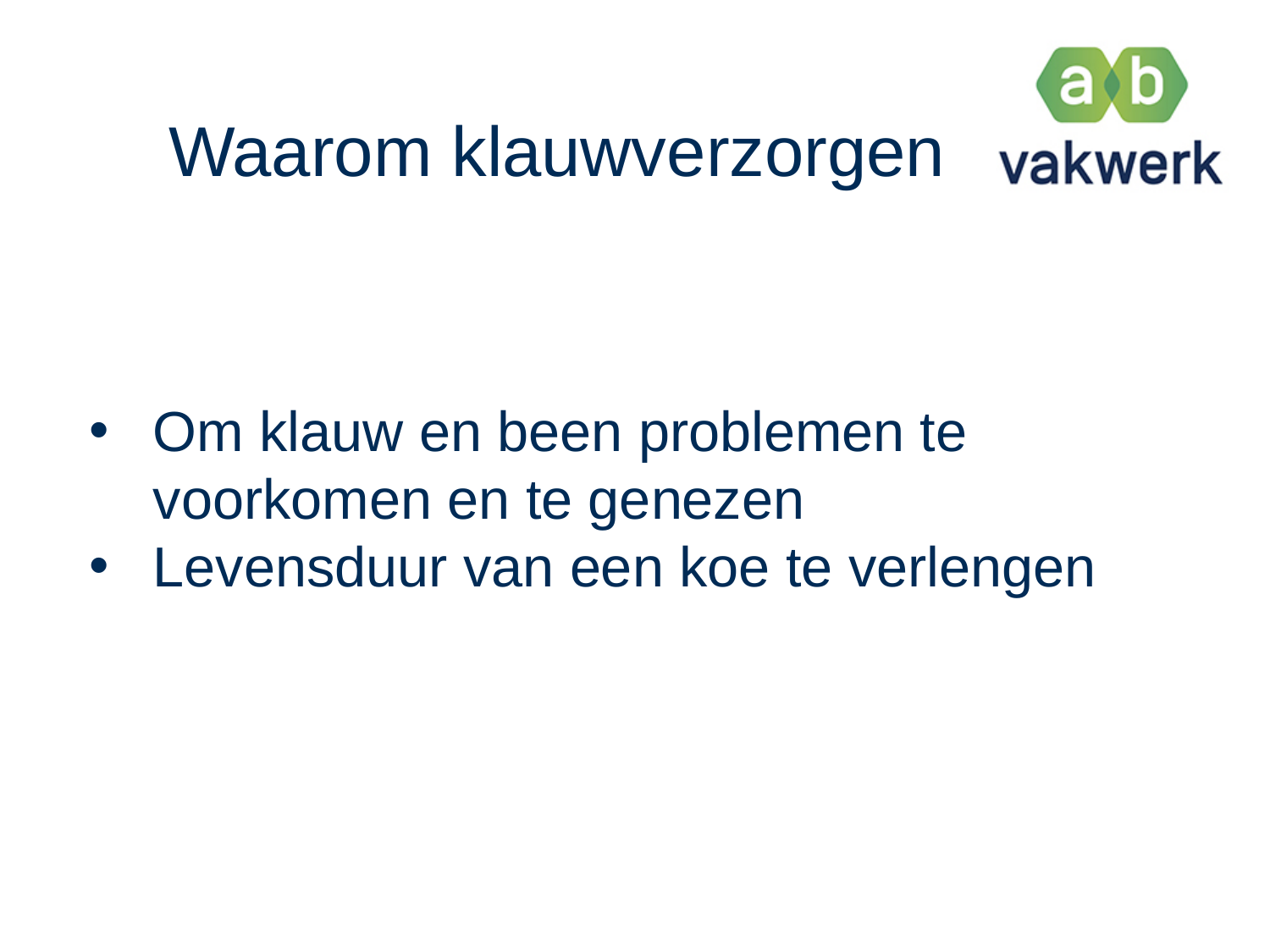

# Waarom klauwverzorgen
Om klauw en been problemen te voorkomen en te genezen
Levensduur van een koe te verlengen